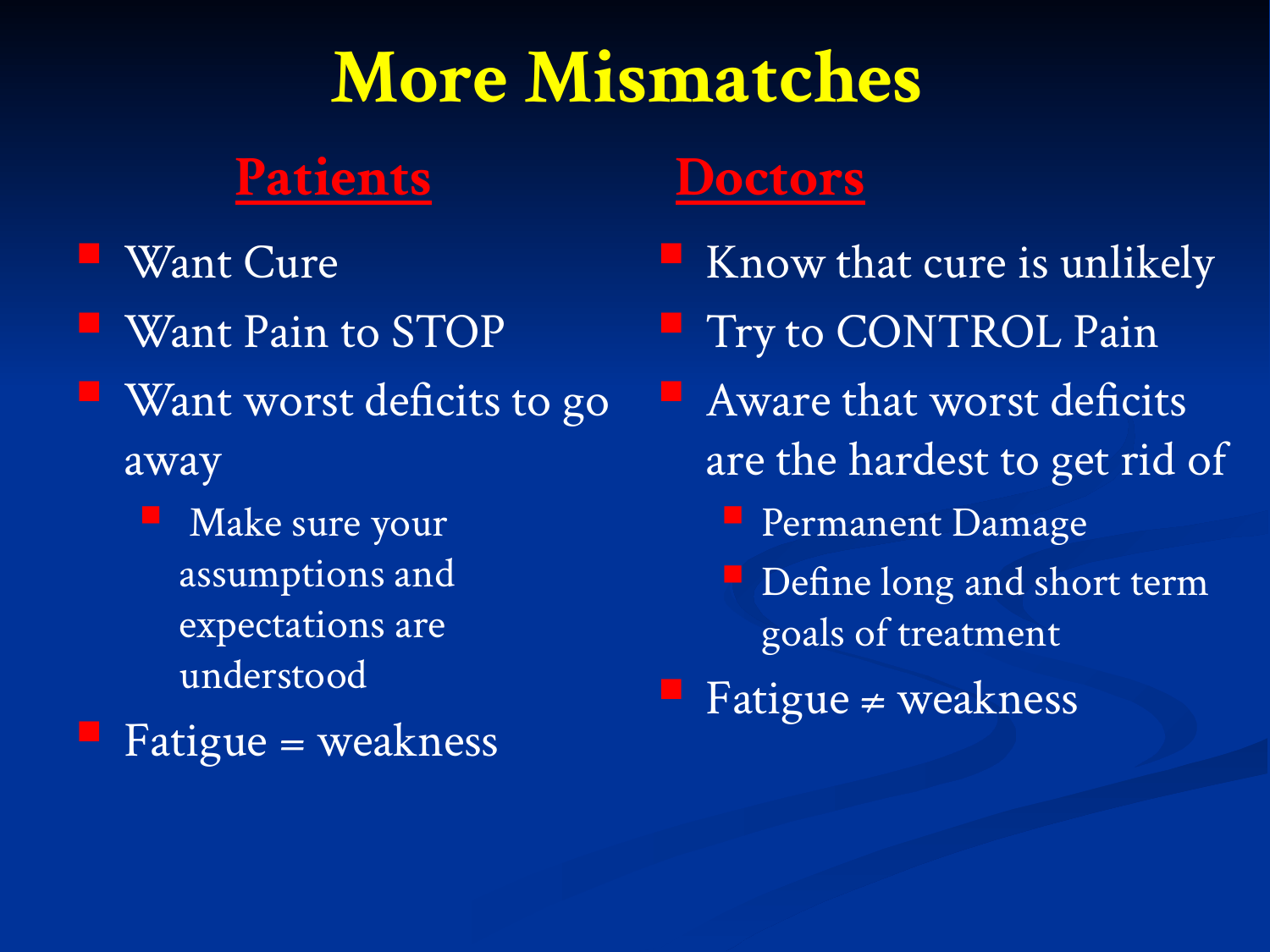

# More Mismatches Patients		        Doctors
Want Cure
Want Pain to STOP
Want worst deficits to go away
 Make sure your assumptions and expectations are understood
Fatigue = weakness

Know that cure is unlikely
Try to CONTROL Pain
Aware that worst deficits are the hardest to get rid of
Permanent Damage
Define long and short term goals of treatment
Fatigue ≠ weakness